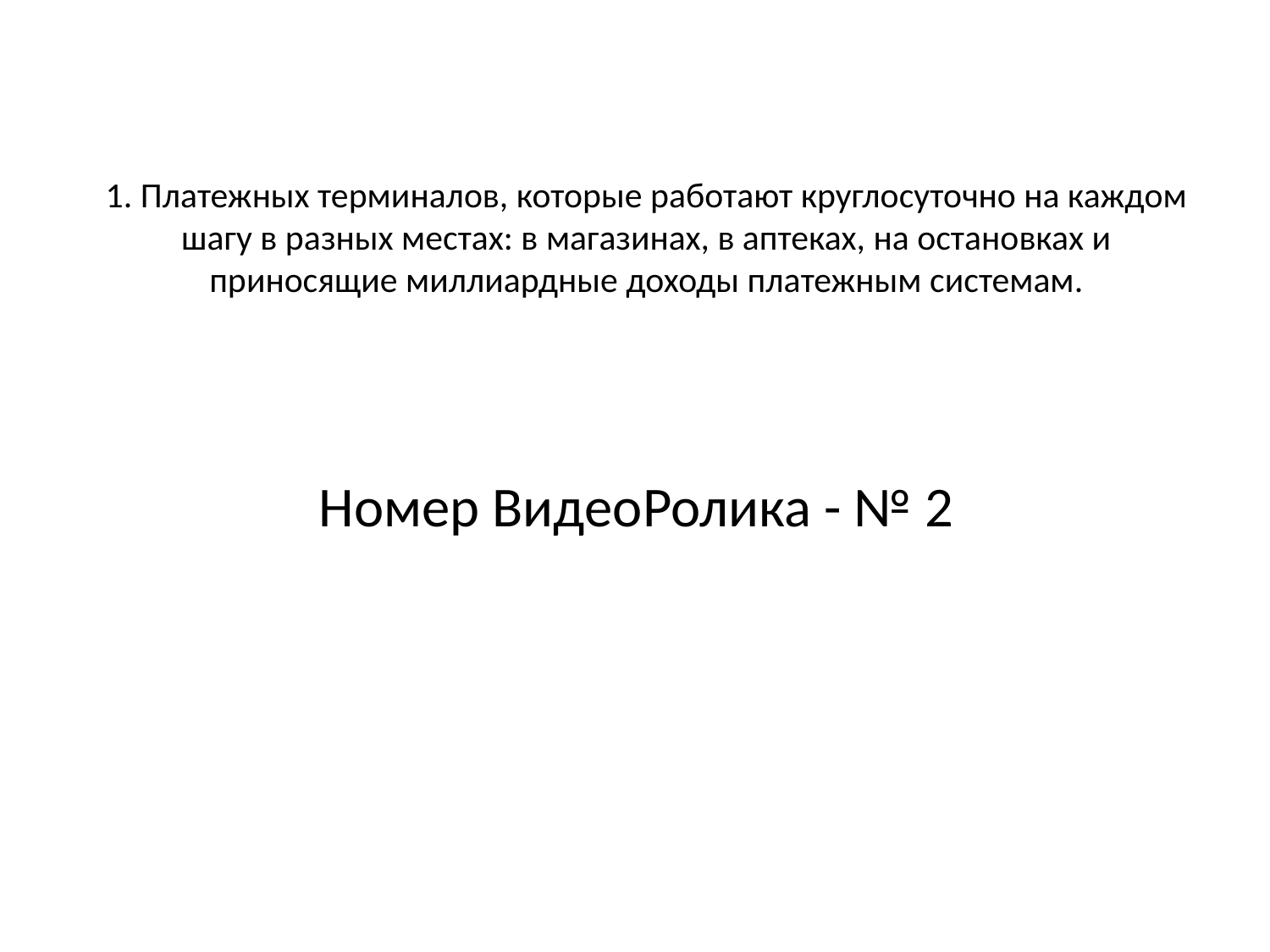

# 1. Платежных терминалов, которые работают круглосуточно на каждом шагу в разных местах: в магазинах, в аптеках, на остановках и приносящие миллиардные доходы платежным системам.

Номер ВидеоРолика - № 2